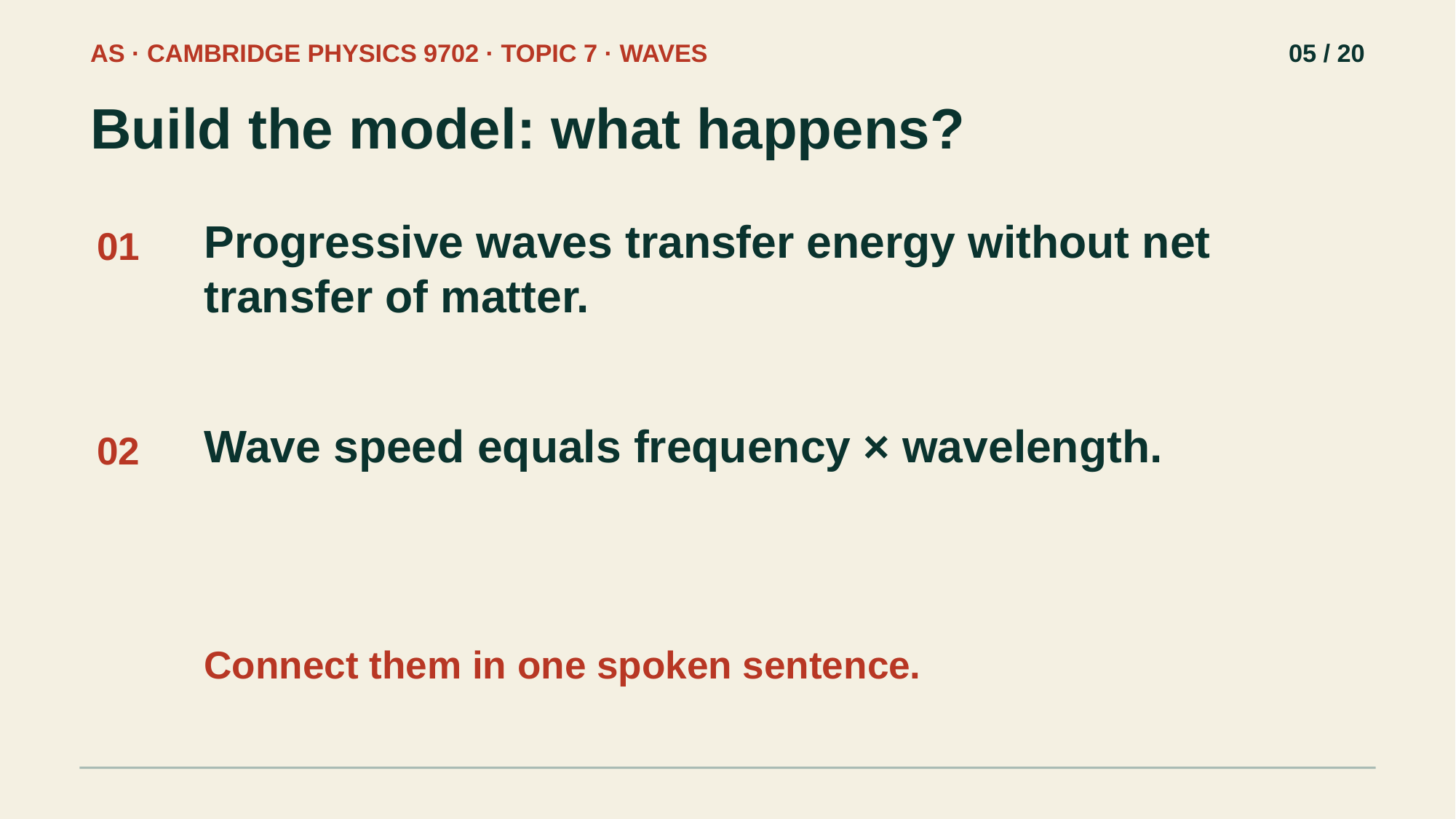

AS · CAMBRIDGE PHYSICS 9702 · TOPIC 7 · WAVES
05 / 20
Build the model: what happens?
Progressive waves transfer energy without net transfer of matter.
01
Wave speed equals frequency × wavelength.
02
Connect them in one spoken sentence.